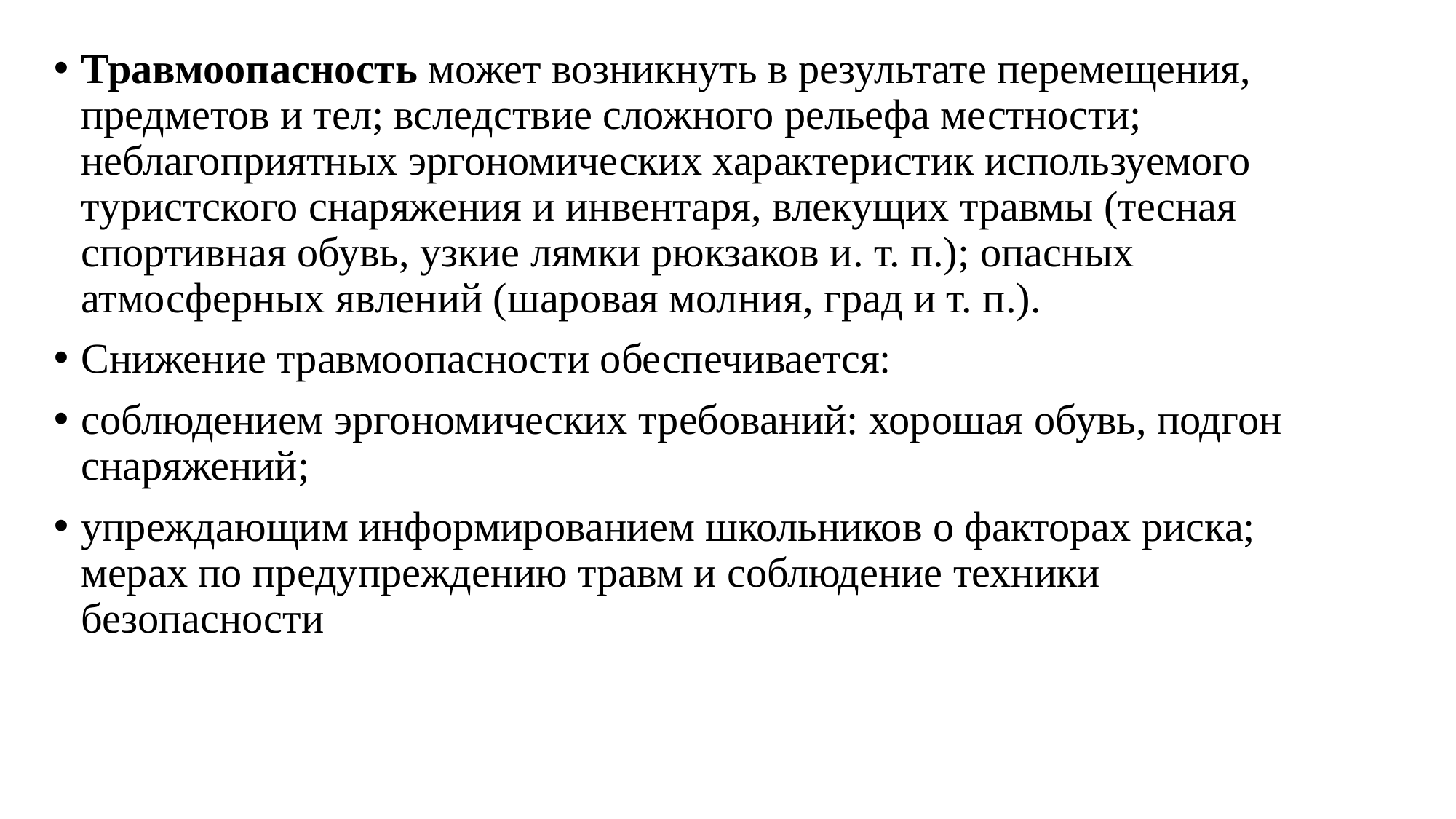

Травмоопасность может возникнуть в результате перемещения, предметов и тел; вследствие сложного рельефа местности; неблагоприятных эргономических характеристик используемого туристского снаряжения и инвентаря, влекущих травмы (тесная спортивная обувь, узкие лямки рюкзаков и. т. п.); опасных атмосферных явлений (шаровая молния, град и т. п.).
Снижение травмоопасности обеспечивается:
соблюдением эргономических требований: хорошая обувь, подгон снаряжений;
упреждающим информированием школьников о факторах риска; мерах по предупреждению травм и соблюдение техники безопасности